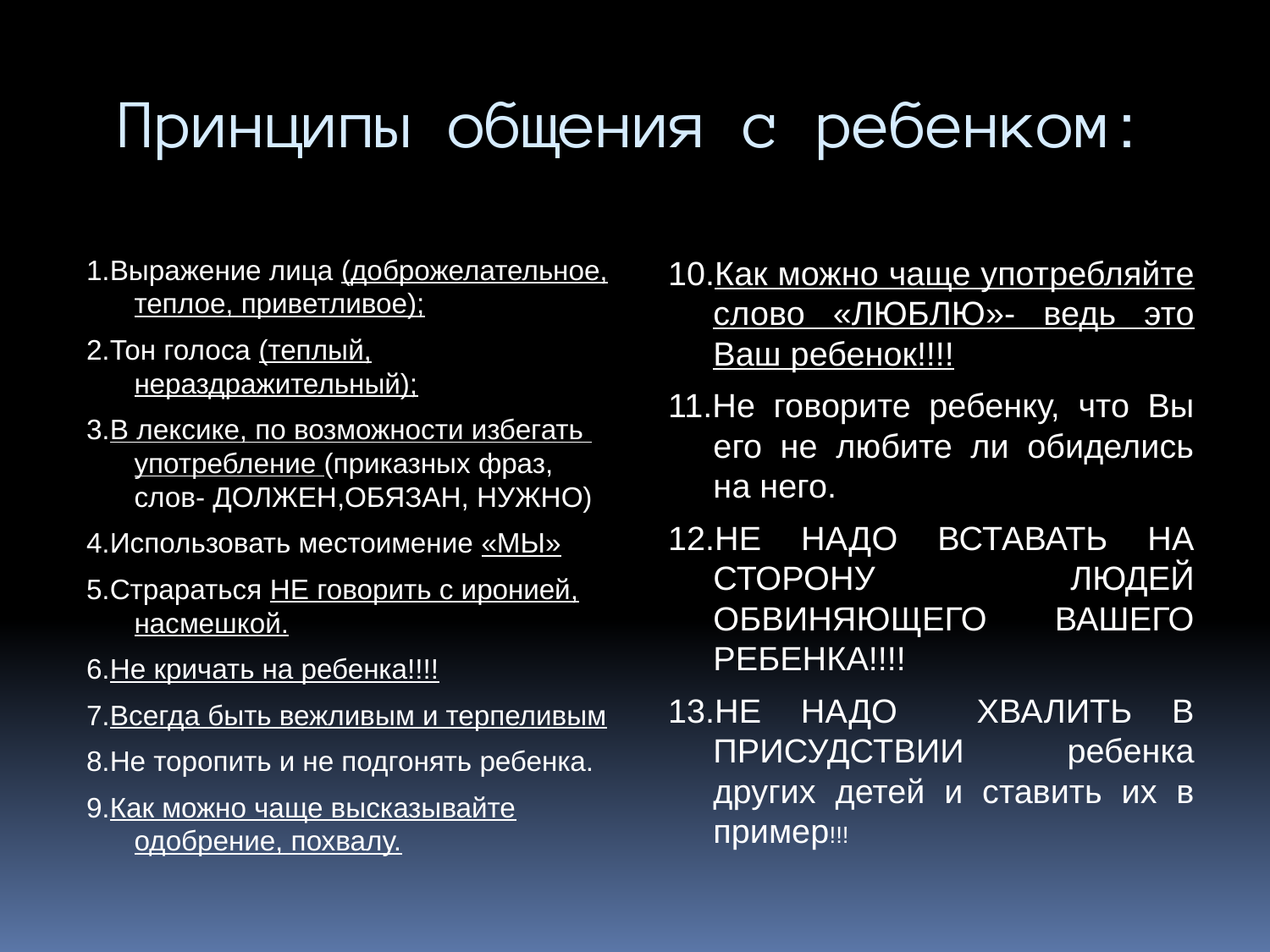

# Принципы общения с ребенком:
1.Выражение лица (доброжелательное, теплое, приветливое);
2.Тон голоса (теплый, нераздражительный);
3.В лексике, по возможности избегать  употребление (приказных фраз, слов- ДОЛЖЕН,ОБЯЗАН, НУЖНО)
4.Использовать местоимение «МЫ»
5.Страраться НЕ говорить с иронией, насмешкой.
6.Не кричать на ребенка!!!!
7.Всегда быть вежливым и терпеливым
8.Не торопить и не подгонять ребенка.
9.Как можно чаще высказывайте одобрение, похвалу.
10.Как можно чаще употребляйте слово «ЛЮБЛЮ»- ведь это Ваш ребенок!!!!
11.Не говорите ребенку, что Вы его не любите ли обиделись на него.
12.НЕ НАДО ВСТАВАТЬ НА СТОРОНУ ЛЮДЕЙ ОБВИНЯЮЩЕГО ВАШЕГО РЕБЕНКА!!!!
13.НЕ НАДО  ХВАЛИТЬ В ПРИСУДСТВИИ ребенка других детей и ставить их в пример!!!